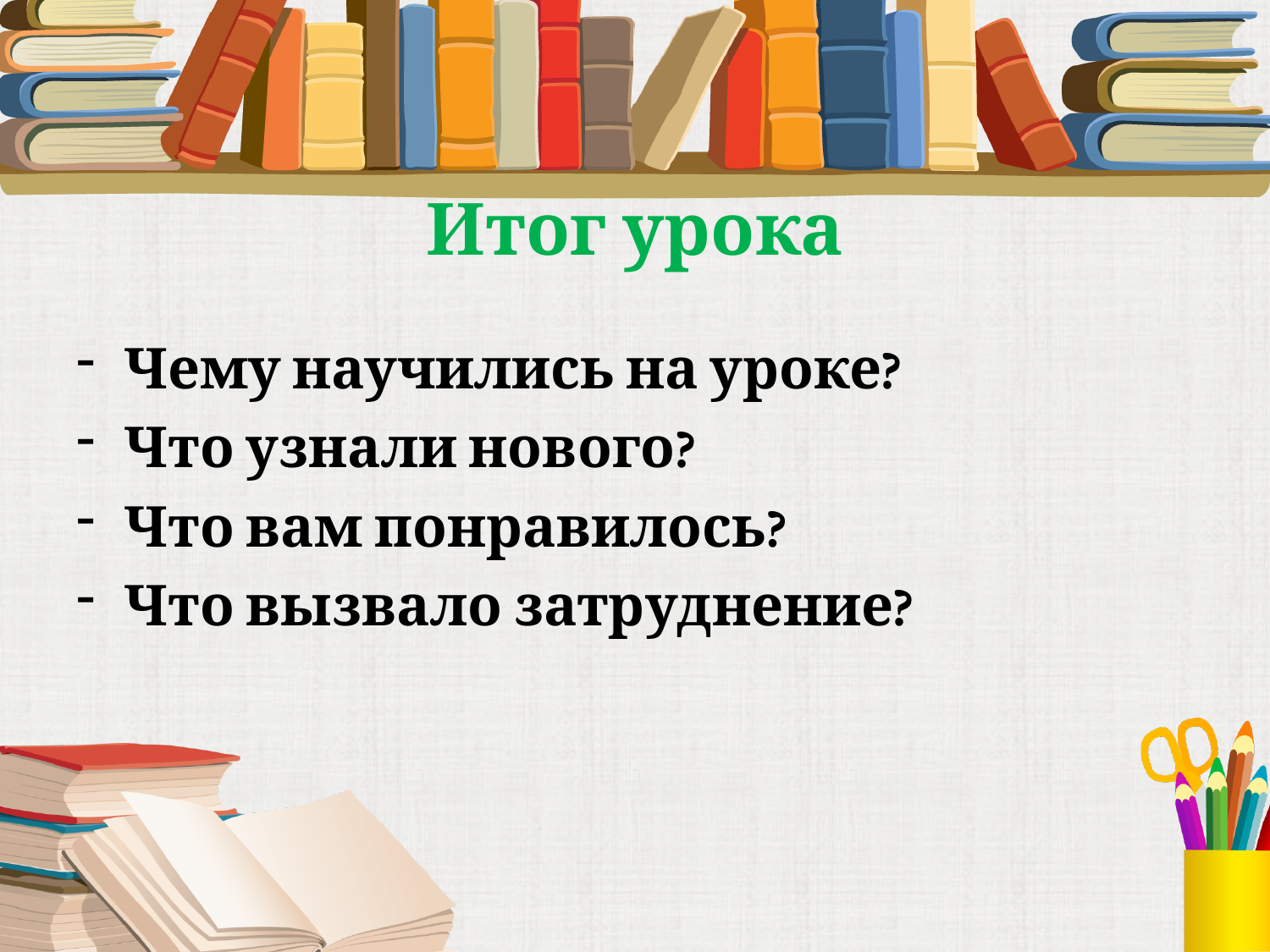

# Итог урока
Чему научились на уроке?
Что узнали нового?
Что вам понравилось?
Что вызвало затруднение?